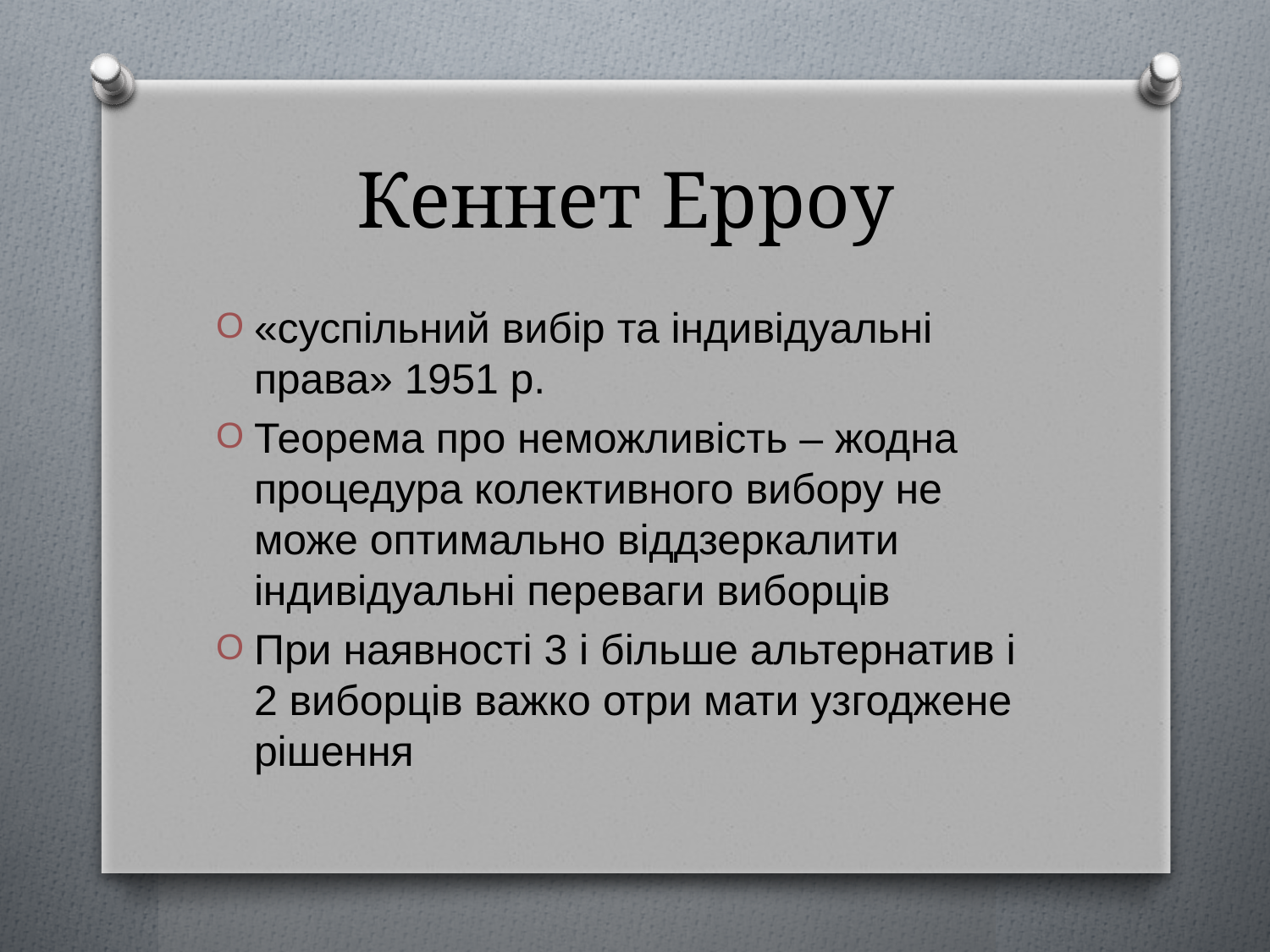

# Кеннет Ерроу
«суспільний вибір та індивідуальні права» 1951 р.
Теорема про неможливість – жодна процедура колективного вибору не може оптимально віддзеркалити індивідуальні переваги виборців
При наявності 3 і більше альтернатив і 2 виборців важко отри мати узгоджене рішення